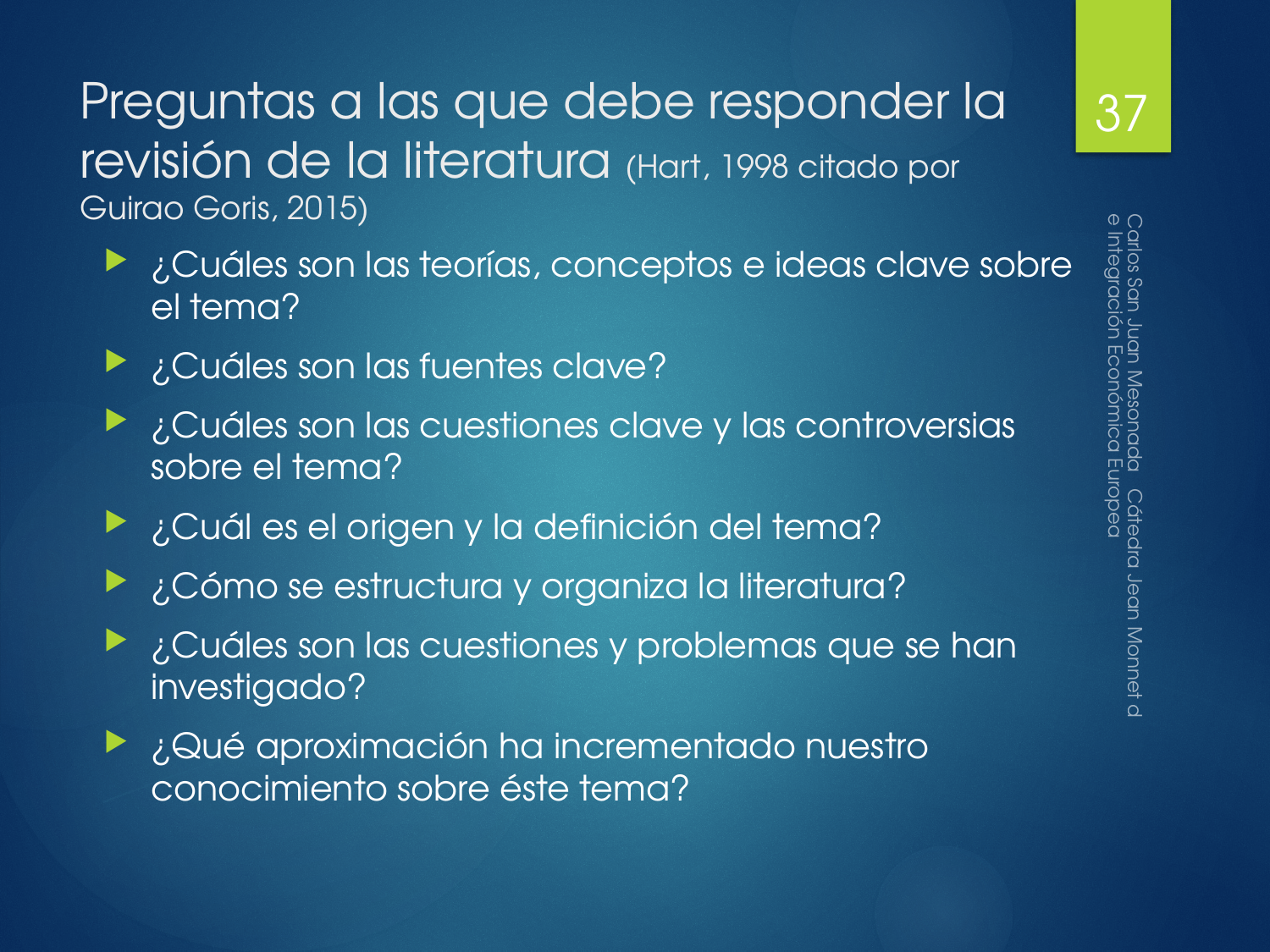

37
# Preguntas a las que debe responder la revisión de la literatura (Hart, 1998 citado por Guirao Goris, 2015)
¿Cuáles son las teorías, conceptos e ideas clave sobre el tema?
¿Cuáles son las fuentes clave?
¿Cuáles son las cuestiones clave y las controversias sobre el tema?
¿Cuál es el origen y la definición del tema?
¿Cómo se estructura y organiza la literatura?
¿Cuáles son las cuestiones y problemas que se han investigado?
¿Qué aproximación ha incrementado nuestro conocimiento sobre éste tema?
Carlos San Juan Mesonada   Cátedra Jean Monnet de Integración Económica Europea